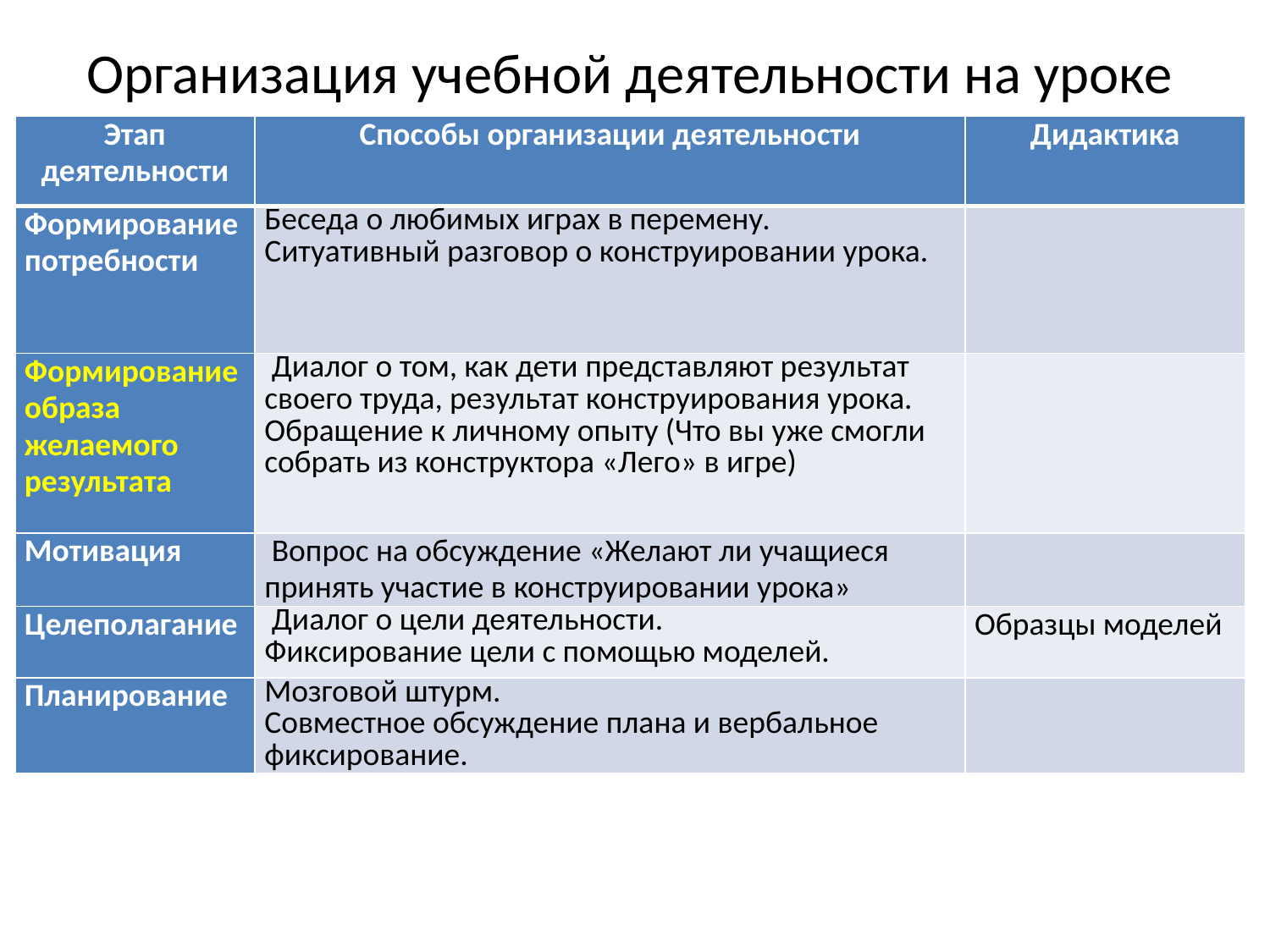

# Организация учебной деятельности на уроке
| Этап деятельности | Способы организации деятельности | Дидактика |
| --- | --- | --- |
| Формирование потребности | Беседа о любимых играх в перемену. Ситуативный разговор о конструировании урока. |  |
| Формирование образа желаемого результата | Диалог о том, как дети представляют результат своего труда, результат конструирования урока. Обращение к личному опыту (Что вы уже смогли собрать из конструктора «Лего» в игре) |  |
| Мотивация | Вопрос на обсуждение «Желают ли учащиеся принять участие в конструировании урока» |  |
| Целеполагание | Диалог о цели деятельности. Фиксирование цели с помощью моделей. | Образцы моделей |
| Планирование | Мозговой штурм. Совместное обсуждение плана и вербальное фиксирование. |  |